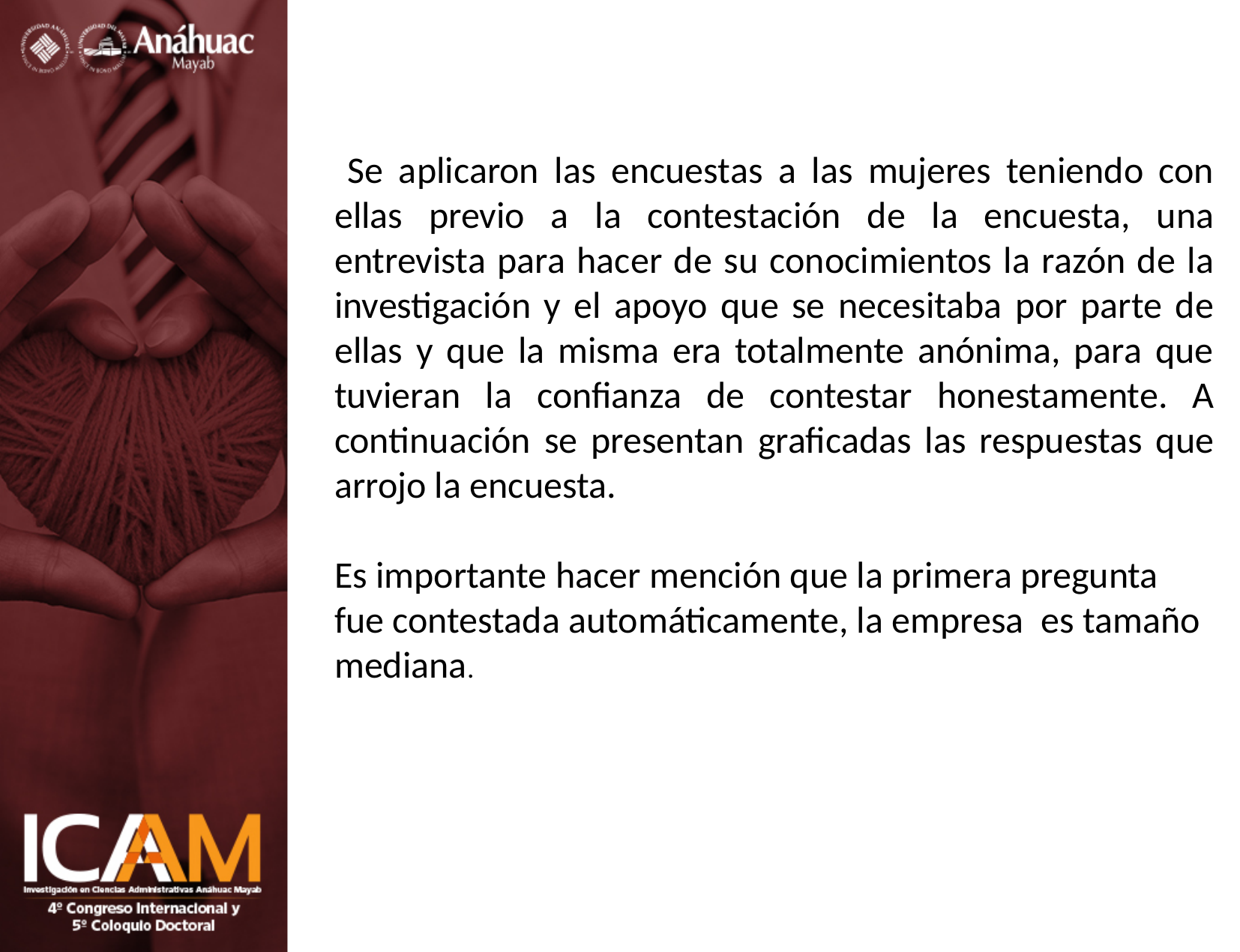

Se aplicaron las encuestas a las mujeres teniendo con ellas previo a la contestación de la encuesta, una entrevista para hacer de su conocimientos la razón de la investigación y el apoyo que se necesitaba por parte de ellas y que la misma era totalmente anónima, para que tuvieran la confianza de contestar honestamente. A continuación se presentan graficadas las respuestas que arrojo la encuesta.

Es importante hacer mención que la primera pregunta fue contestada automáticamente, la empresa  es tamaño mediana.